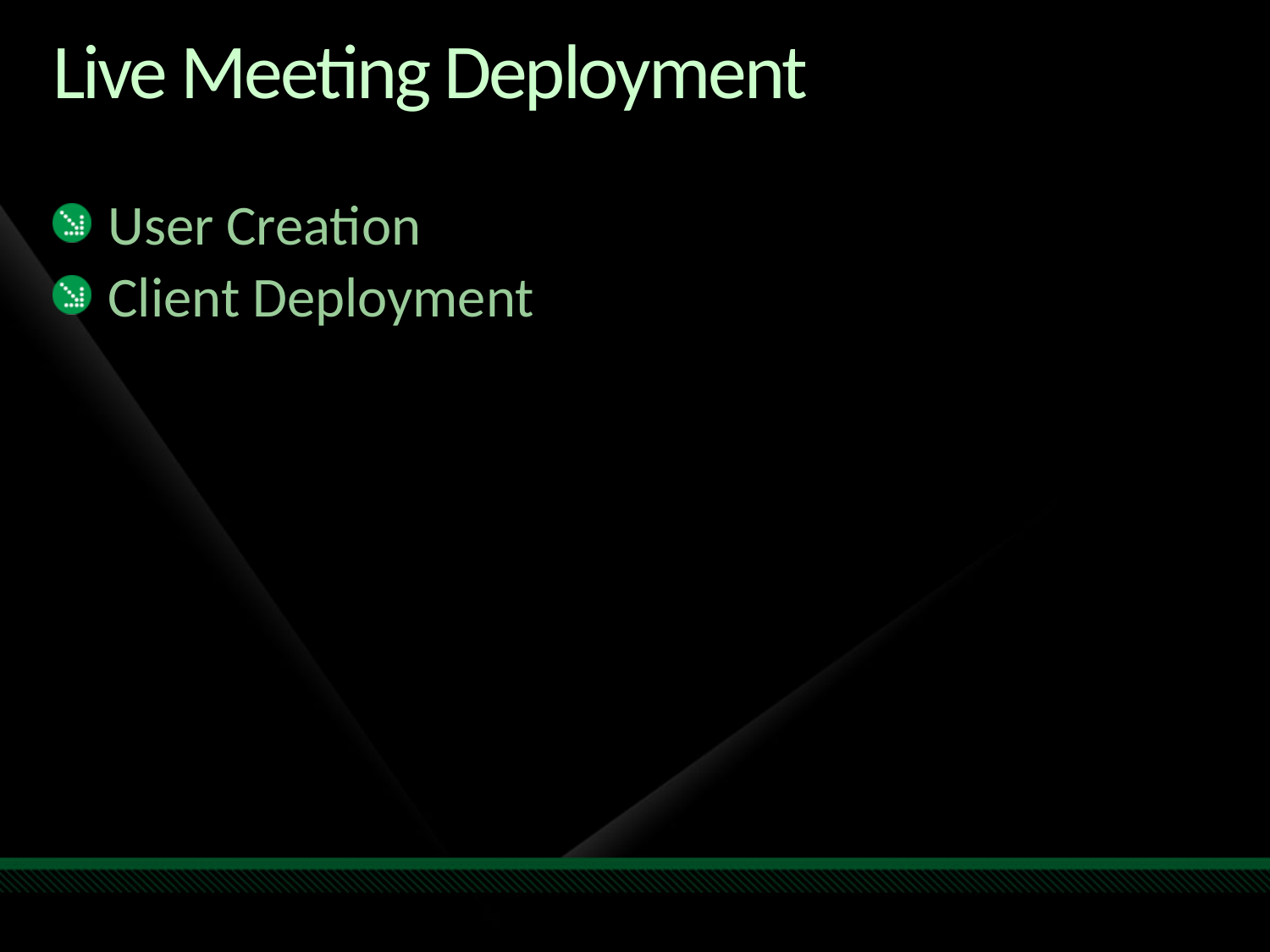

# Live Meeting Deployment
User Creation
Client Deployment